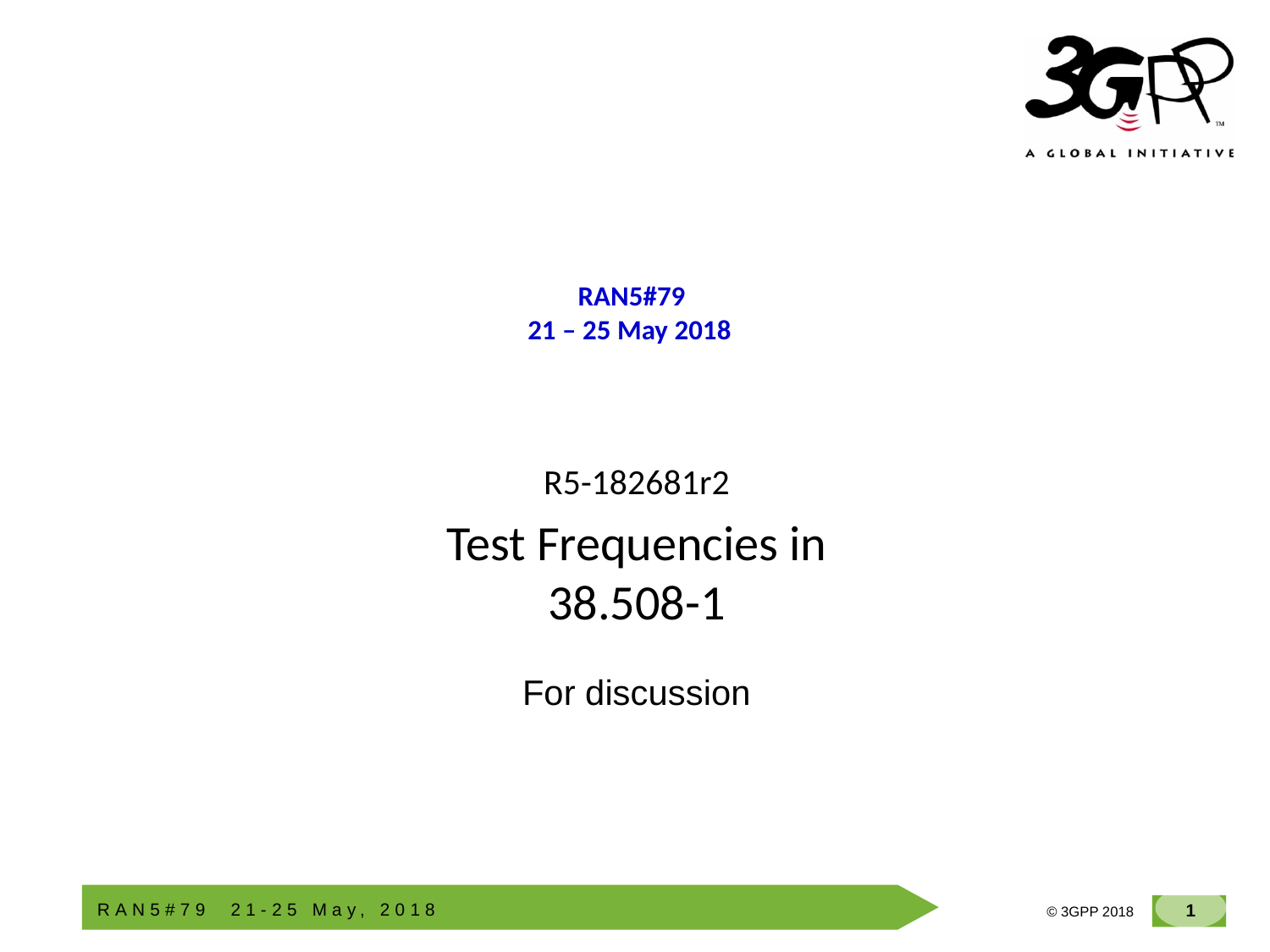

# RAN5#79 21 – 25 May 2018
R5-182681r2
Test Frequencies in
38.508-1

For discussion